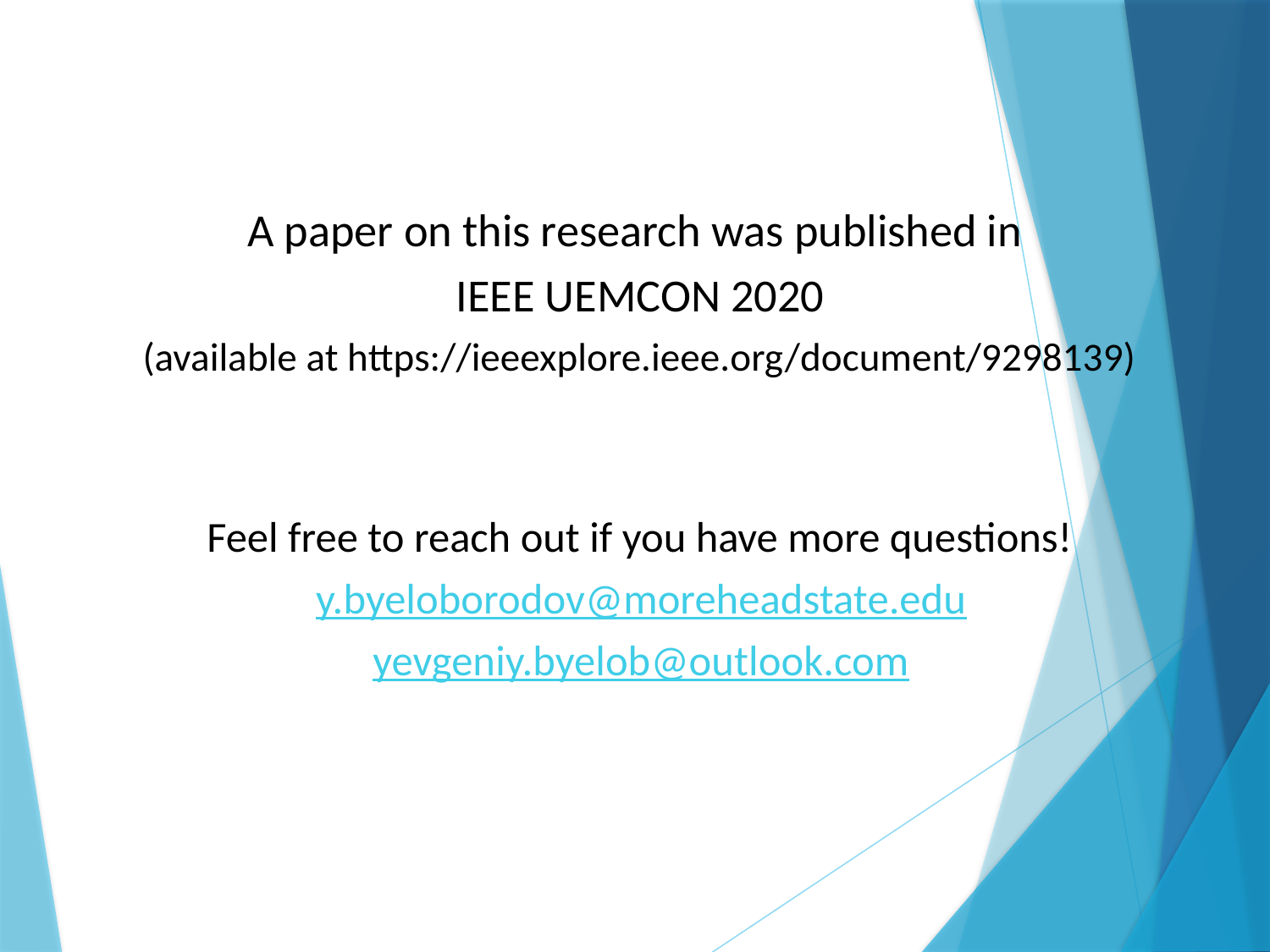

A paper on this research was published in
IEEE UEMCON 2020
(available at https://ieeexplore.ieee.org/document/9298139)

Feel free to reach out if you have more questions!
y.byeloborodov@moreheadstate.edu
yevgeniy.byelob@outlook.com